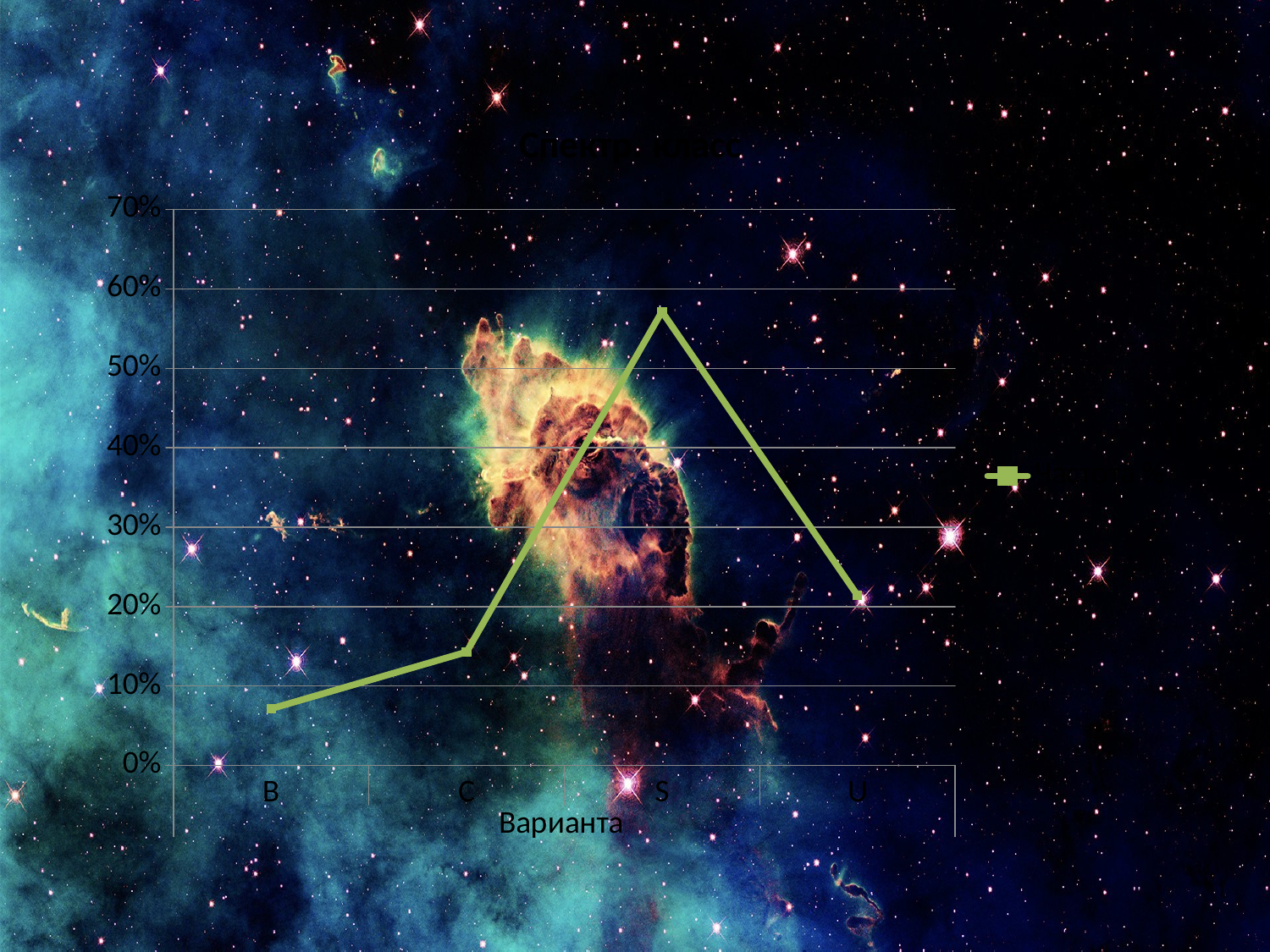

### Chart: Спектр. класс

| Category | Частота % |
|---|---|
| B | 0.07142857142857142 |
| C | 0.14285714285714318 |
| S | 0.5714285714285727 |
| U | 0.21428571428571427 |